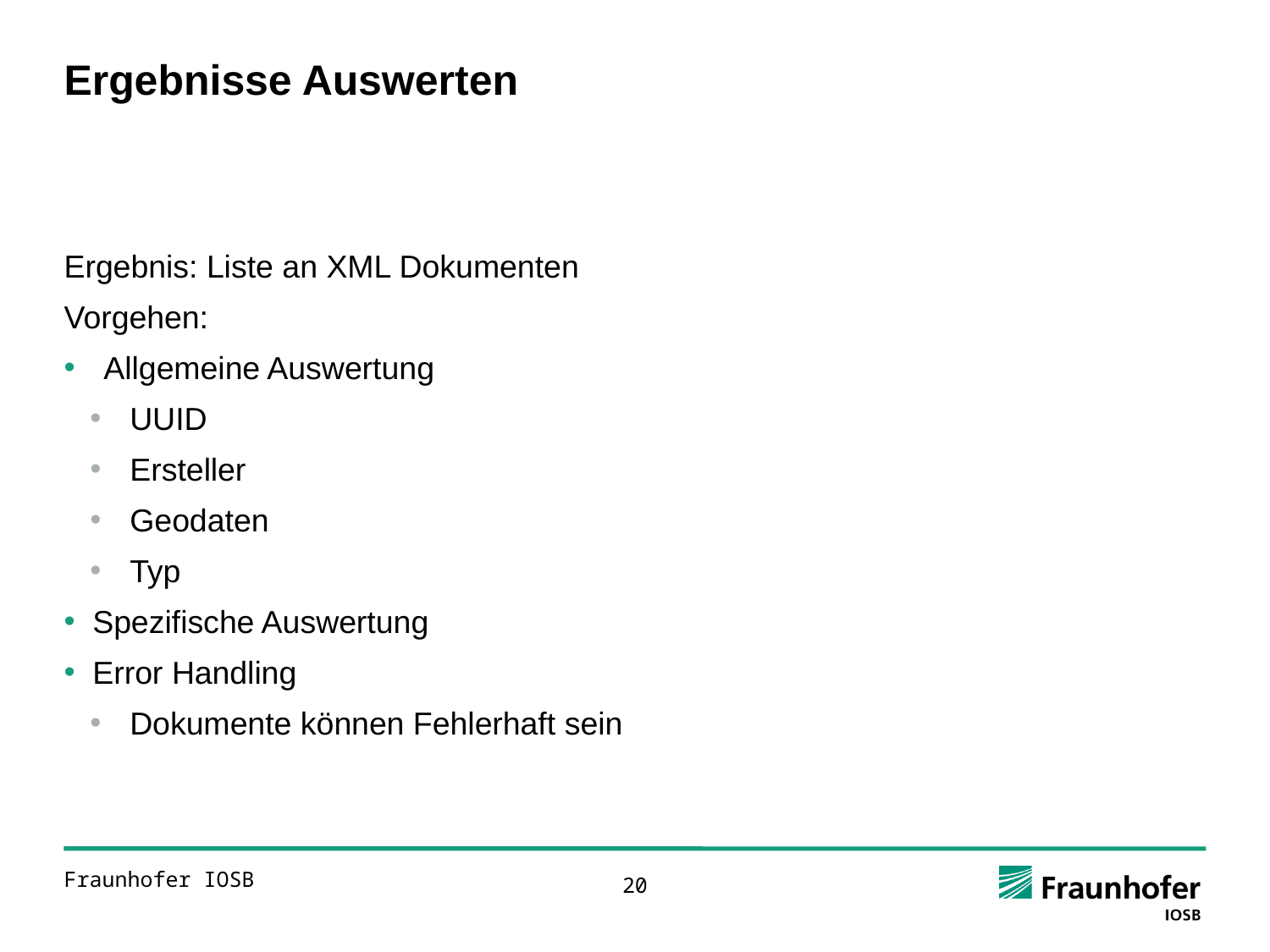

# Ergebnisse Auswerten
Ergebnis: Liste an XML Dokumenten
Vorgehen:
Allgemeine Auswertung
UUID
Ersteller
Geodaten
Typ
Spezifische Auswertung
Error Handling
Dokumente können Fehlerhaft sein